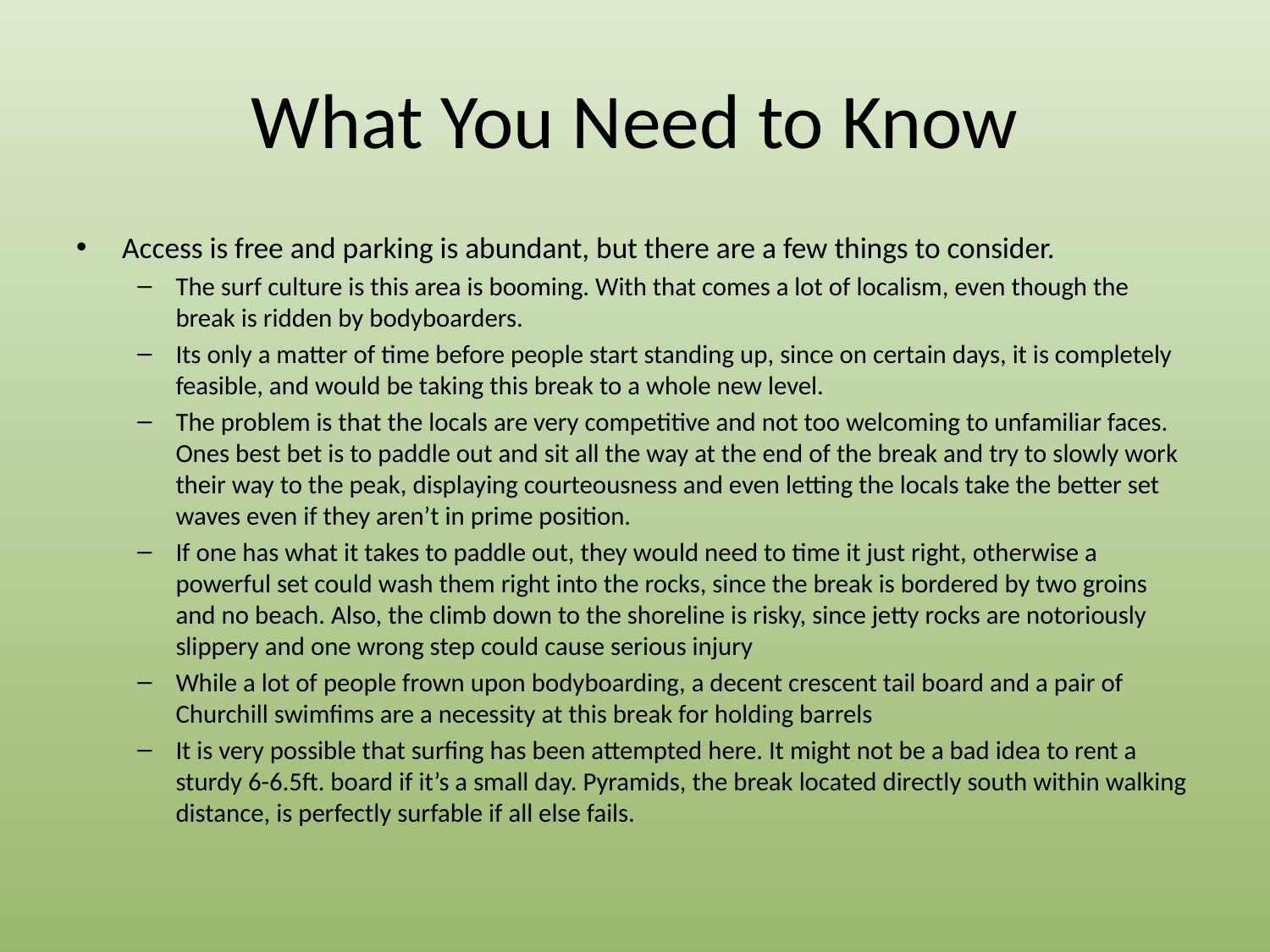

# What You Need to Know
Access is free and parking is abundant, but there are a few things to consider.
The surf culture is this area is booming. With that comes a lot of localism, even though the break is ridden by bodyboarders.
Its only a matter of time before people start standing up, since on certain days, it is completely feasible, and would be taking this break to a whole new level.
The problem is that the locals are very competitive and not too welcoming to unfamiliar faces. Ones best bet is to paddle out and sit all the way at the end of the break and try to slowly work their way to the peak, displaying courteousness and even letting the locals take the better set waves even if they aren’t in prime position.
If one has what it takes to paddle out, they would need to time it just right, otherwise a powerful set could wash them right into the rocks, since the break is bordered by two groins and no beach. Also, the climb down to the shoreline is risky, since jetty rocks are notoriously slippery and one wrong step could cause serious injury
While a lot of people frown upon bodyboarding, a decent crescent tail board and a pair of Churchill swimfims are a necessity at this break for holding barrels
It is very possible that surfing has been attempted here. It might not be a bad idea to rent a sturdy 6-6.5ft. board if it’s a small day. Pyramids, the break located directly south within walking distance, is perfectly surfable if all else fails.